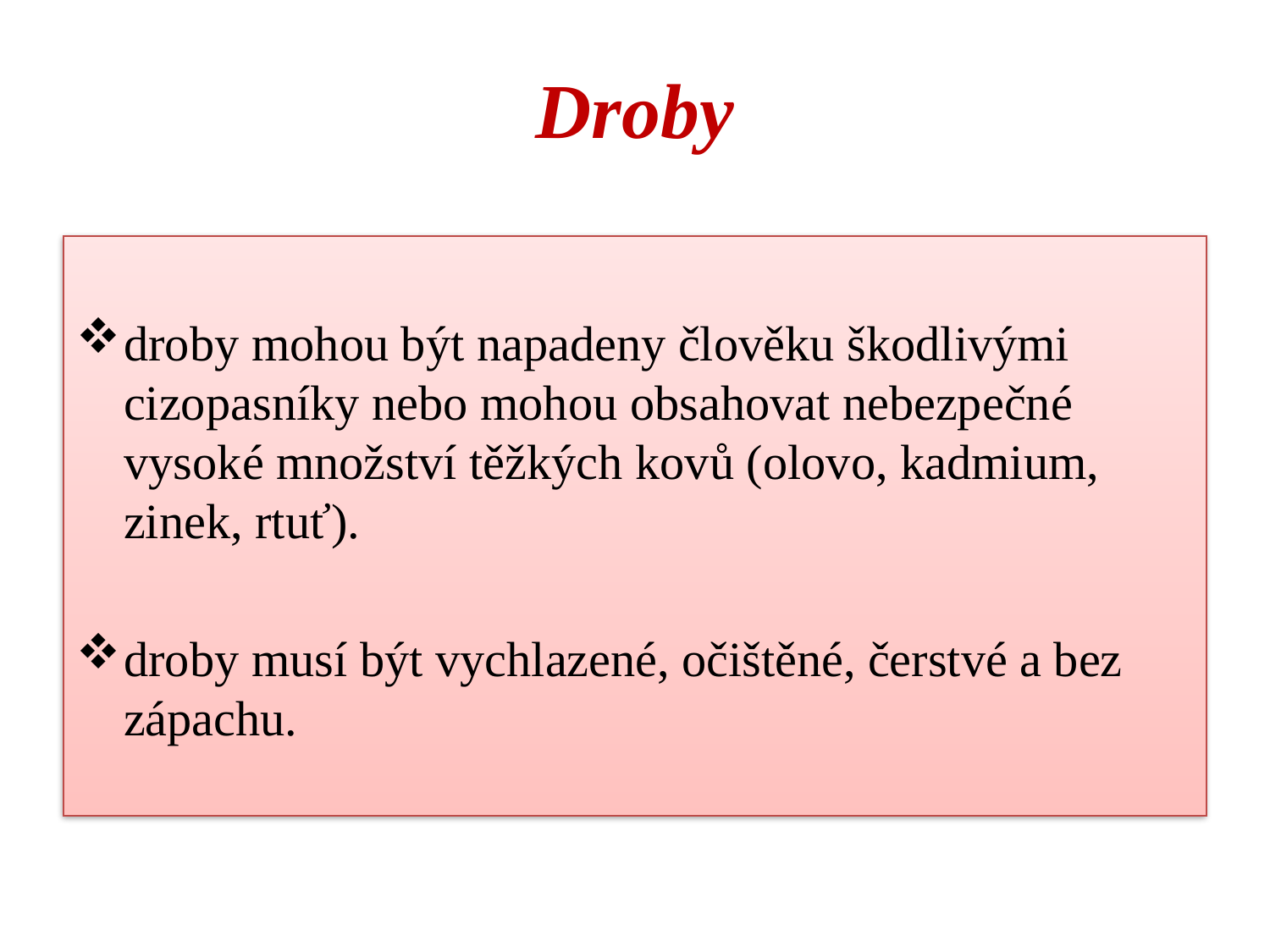

# Droby

droby mohou být napadeny člověku škodlivými cizopasníky nebo mohou obsahovat nebezpečné vysoké množství těžkých kovů (olovo, kadmium, zinek, rtuť).

droby musí být vychlazené, očištěné, čerstvé a bez zápachu.